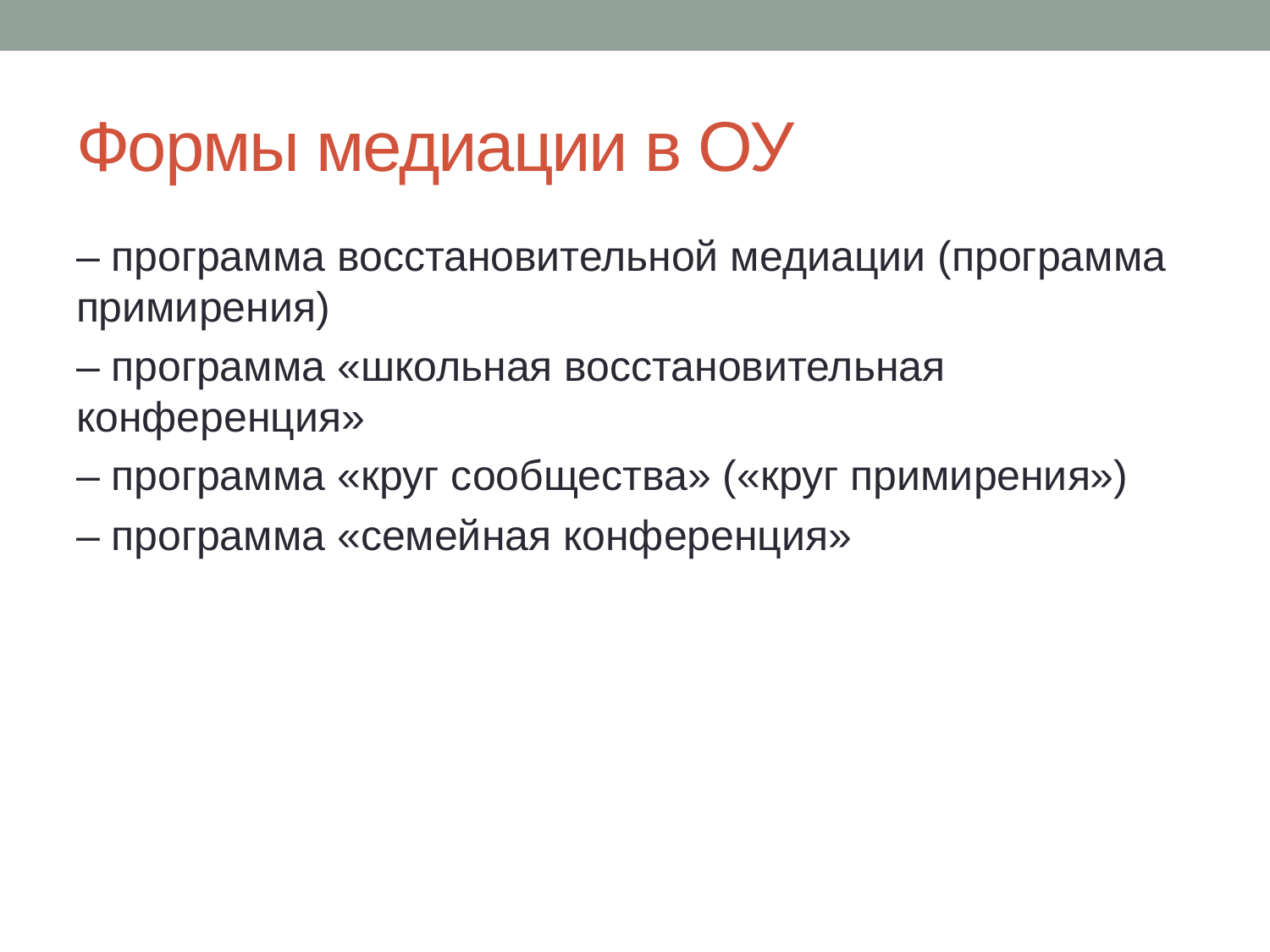

# Формы медиации в ОУ
– программа восстановительной медиации (программа примирения)
– программа «школьная восстановительная конференция»
– программа «круг сообщества» («круг примирения»)
– программа «семейная конференция»